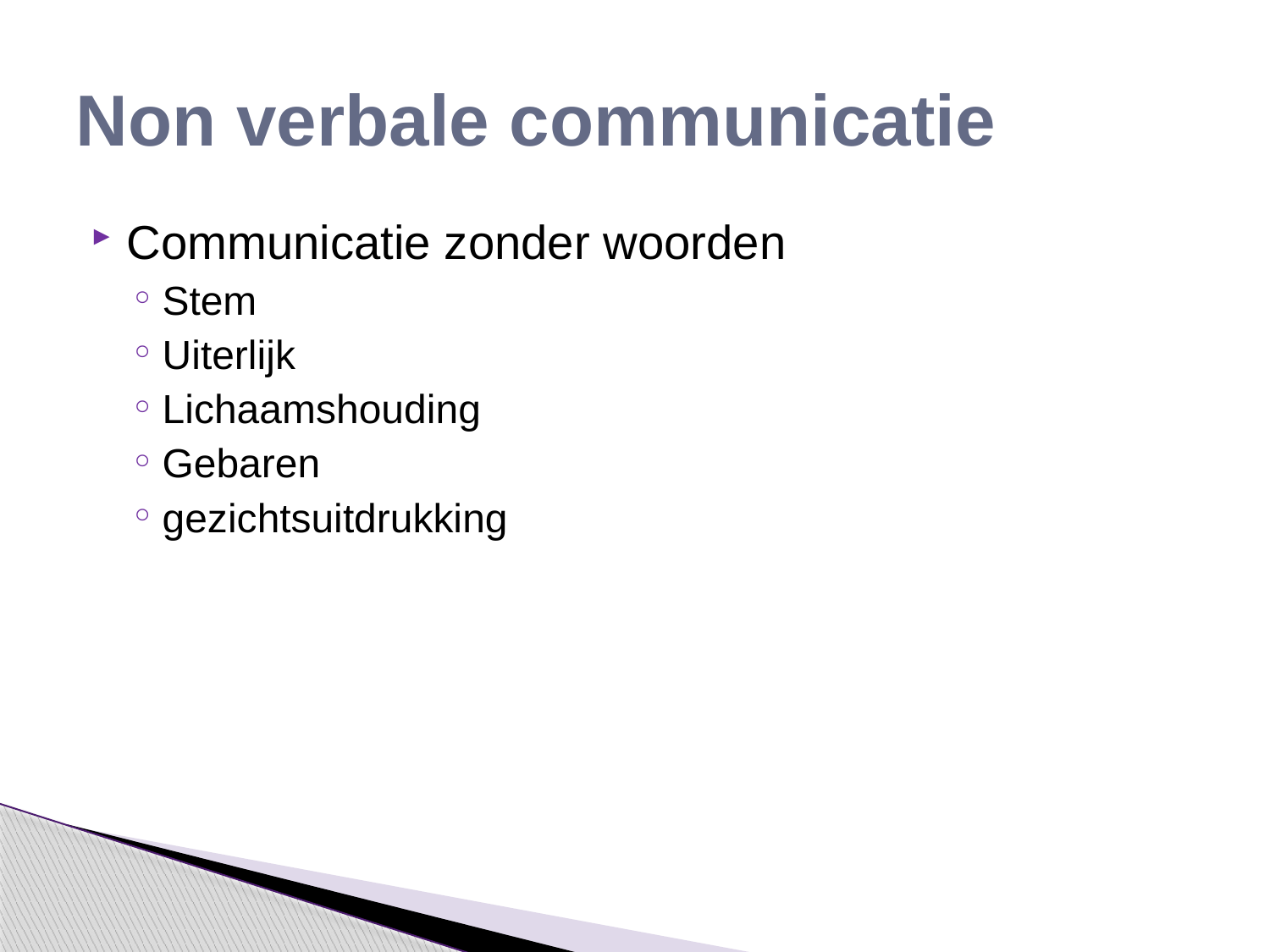

# Non verbale communicatie
Communicatie zonder woorden
Stem
Uiterlijk
Lichaamshouding
Gebaren
gezichtsuitdrukking